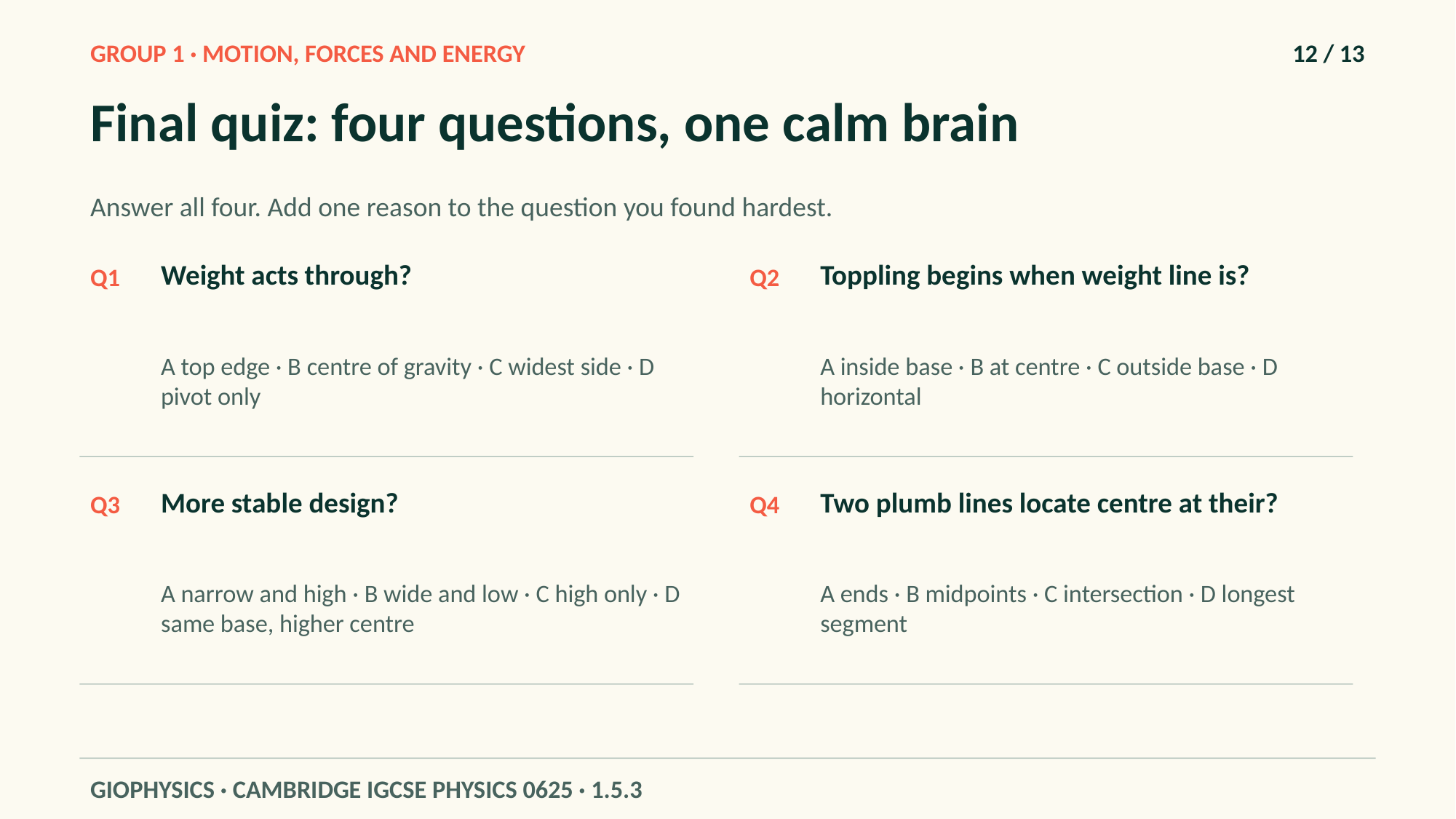

GROUP 1 · MOTION, FORCES AND ENERGY
12 / 13
Final quiz: four questions, one calm brain
Answer all four. Add one reason to the question you found hardest.
Weight acts through?
Toppling begins when weight line is?
Q1
Q2
A top edge · B centre of gravity · C widest side · D pivot only
A inside base · B at centre · C outside base · D horizontal

More stable design?
Two plumb lines locate centre at their?
Q3
Q4
A narrow and high · B wide and low · C high only · D same base, higher centre
A ends · B midpoints · C intersection · D longest segment

GIOPHYSICS · CAMBRIDGE IGCSE PHYSICS 0625 · 1.5.3